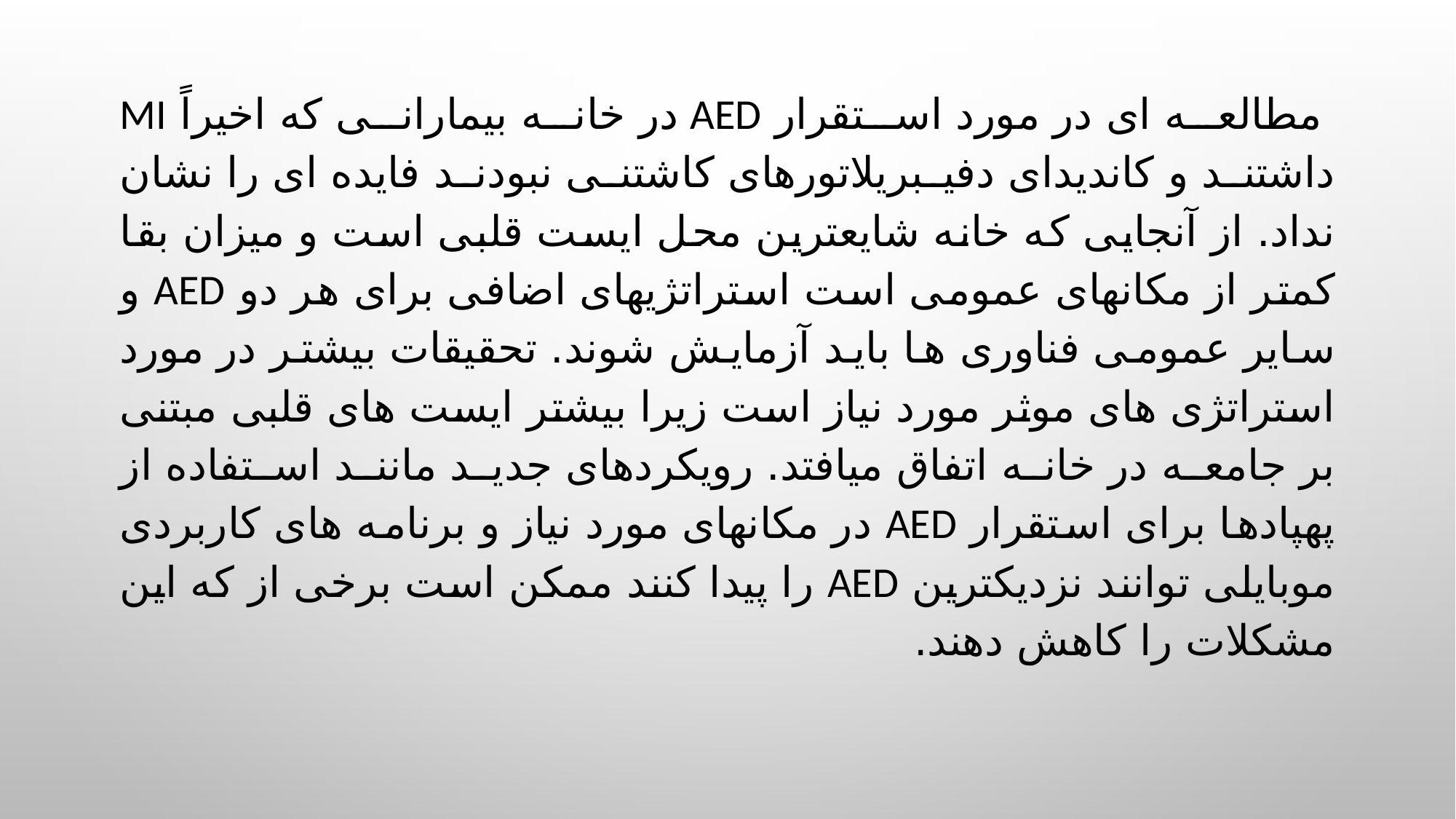

#
 مطالعه ای در مورد استقرار AED در خانه بیمارانی که اخیراً MI داشتند و کاندیدای دفیبریلاتورهای کاشتنی نبودند فایده ای را نشان نداد. از آنجایی که خانه شایعترین محل ایست قلبی است و میزان بقا کمتر از مکانهای عمومی است استراتژیهای اضافی برای هر دو AED و سایر عمومی فناوری ها باید آزمایش شوند. تحقیقات بیشتر در مورد استراتژی های موثر مورد نیاز است زیرا بیشتر ایست های قلبی مبتنی بر جامعه در خانه اتفاق میافتد. رویکردهای جدید مانند استفاده از پهپادها برای استقرار AED در مکانهای مورد نیاز و برنامه های کاربردی موبایلی توانند نزدیکترین AED را پیدا کنند ممکن است برخی از که این مشکلات را کاهش دهند.